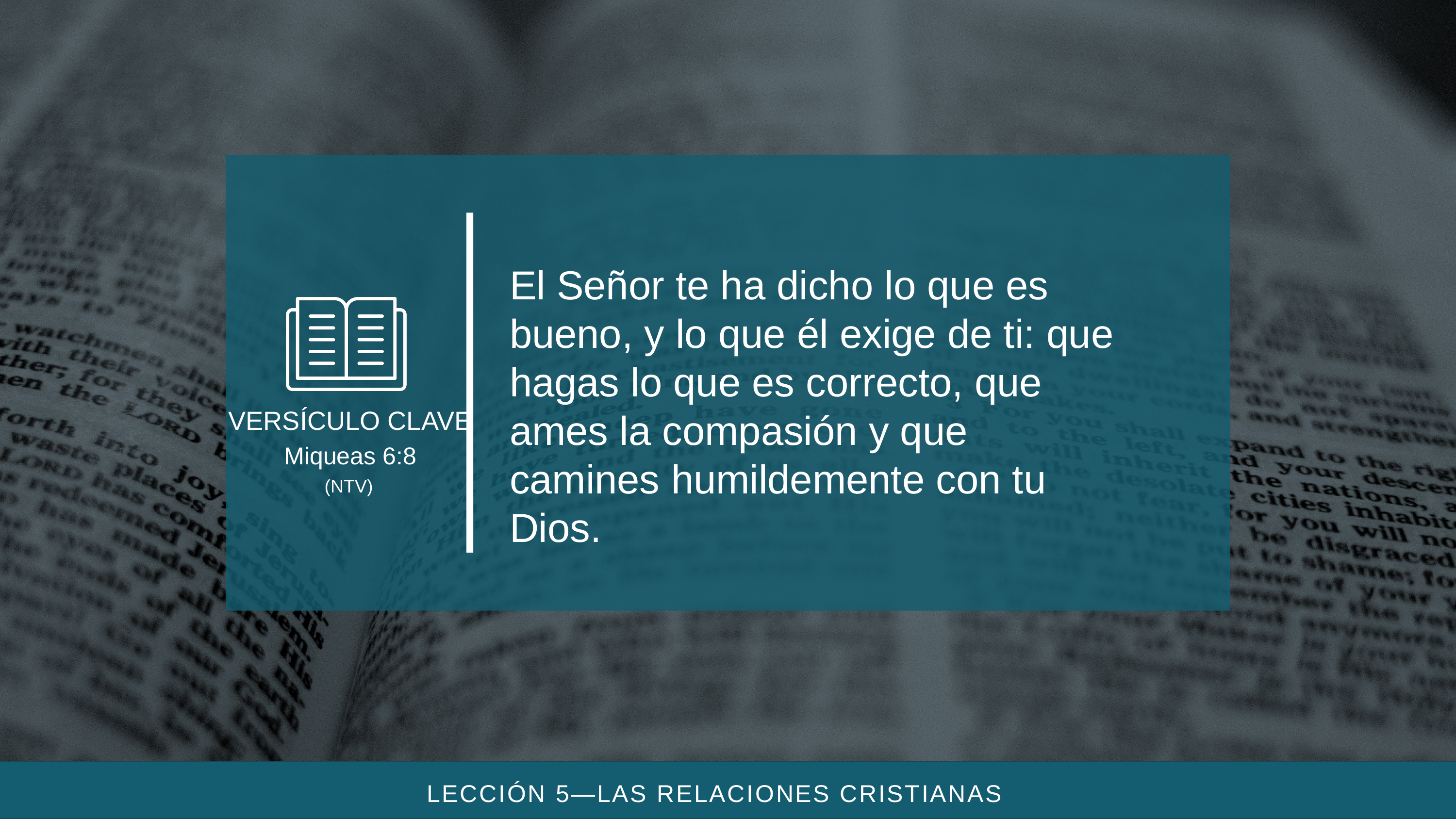

El Señor te ha dicho lo que es bueno, y lo que él exige de ti: que hagas lo que es correcto, que ames la compasión y que camines humildemente con tu Dios.
(NTV)